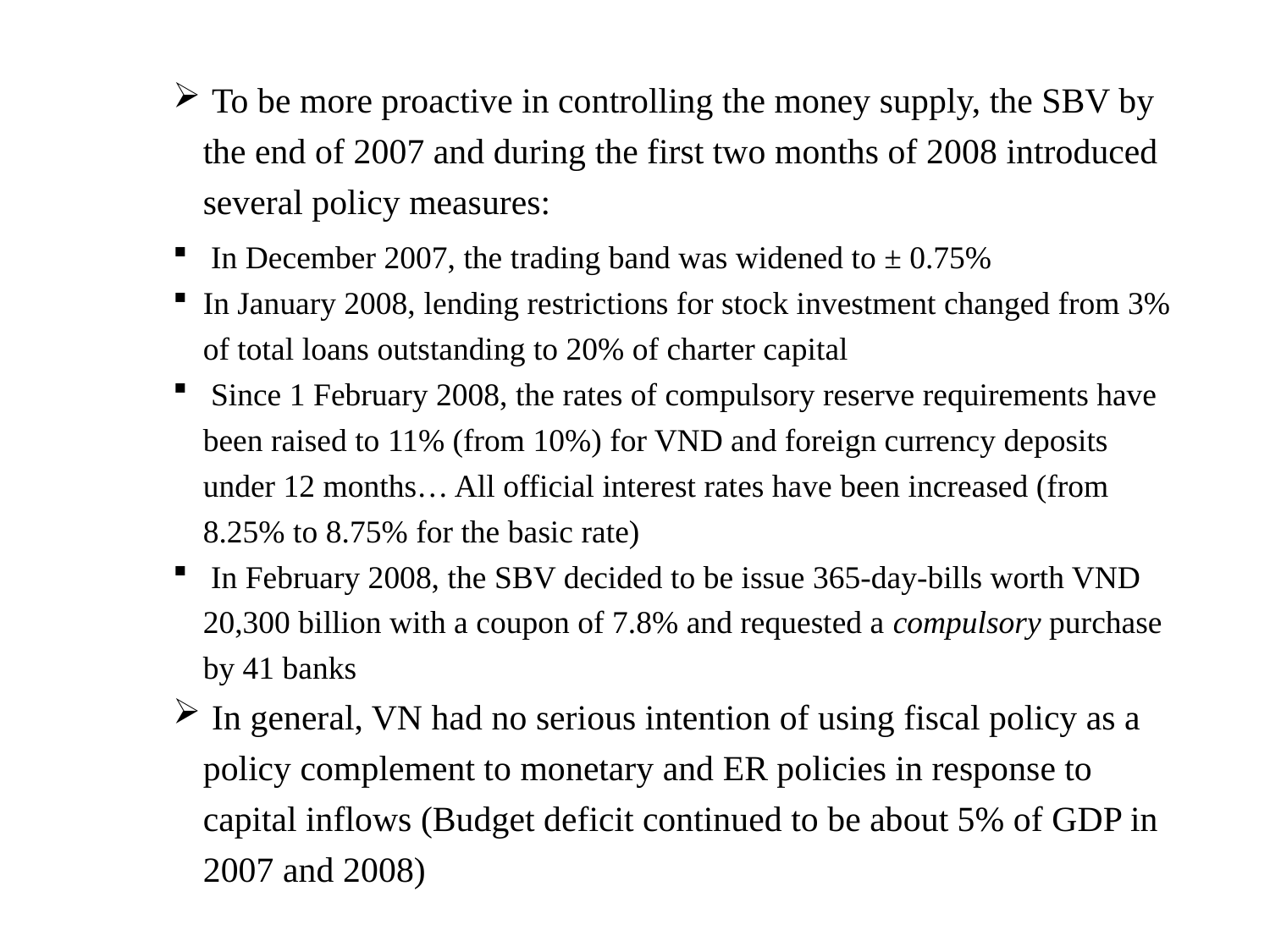

To be more proactive in controlling the money supply, the SBV by the end of 2007 and during the first two months of 2008 introduced several policy measures:
 In December 2007, the trading band was widened to ± 0.75%
In January 2008, lending restrictions for stock investment changed from 3% of total loans outstanding to 20% of charter capital
 Since 1 February 2008, the rates of compulsory reserve requirements have been raised to 11% (from 10%) for VND and foreign currency deposits under 12 months… All official interest rates have been increased (from 8.25% to 8.75% for the basic rate)
 In February 2008, the SBV decided to be issue 365-day-bills worth VND 20,300 billion with a coupon of 7.8% and requested a compulsory purchase by 41 banks
 In general, VN had no serious intention of using fiscal policy as a policy complement to monetary and ER policies in response to capital inflows (Budget deficit continued to be about 5% of GDP in 2007 and 2008)